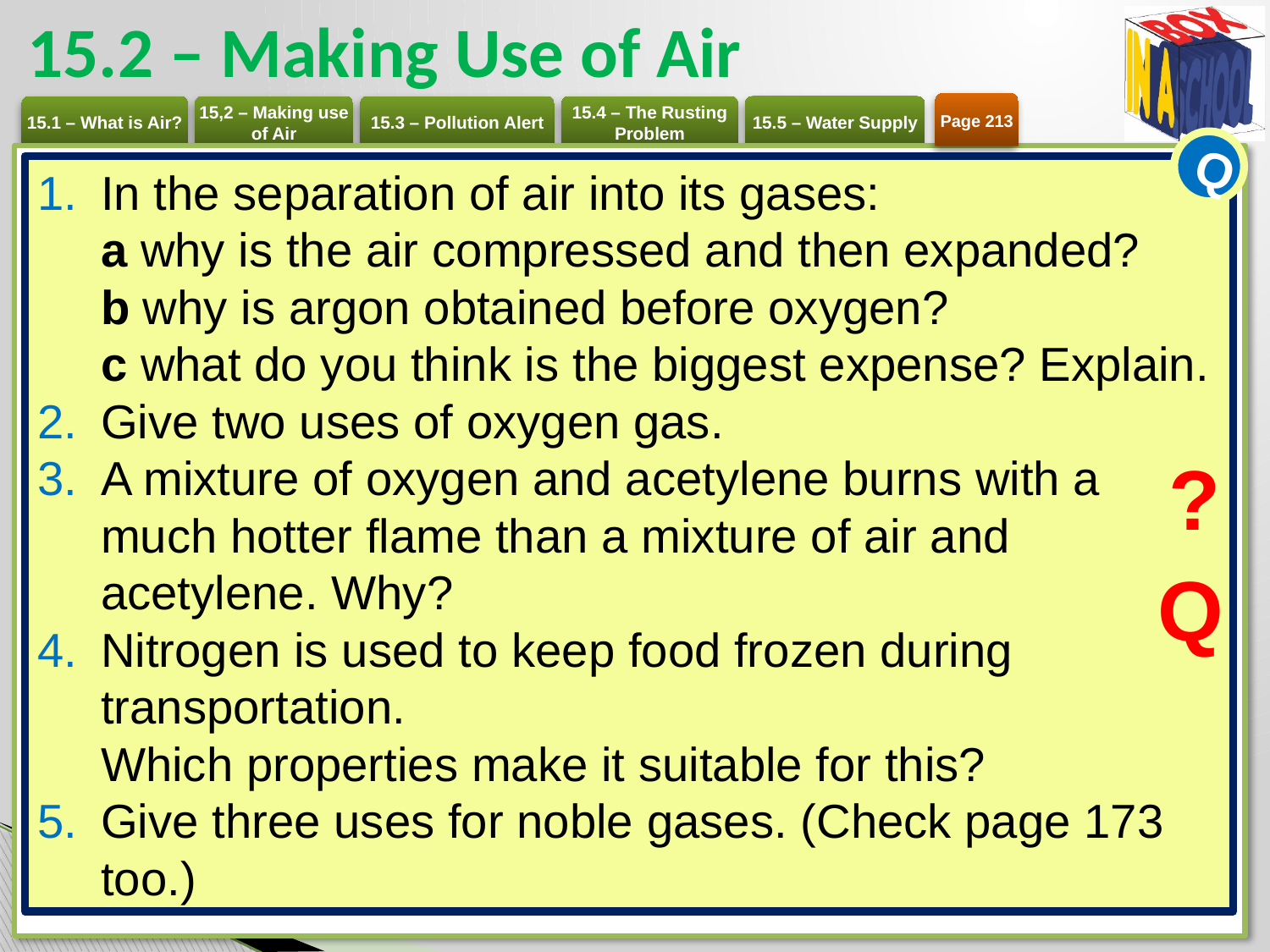

# 15.2 – Making Use of Air
Page 213
Q
In the separation of air into its gases:
a why is the air compressed and then expanded?
b why is argon obtained before oxygen?
c what do you think is the biggest expense? Explain.
Give two uses of oxygen gas.
A mixture of oxygen and acetylene burns with a much hotter flame than a mixture of air and acetylene. Why?
Nitrogen is used to keep food frozen during transportation.
Which properties make it suitable for this?
Give three uses for noble gases. (Check page 173 too.)
?
Q